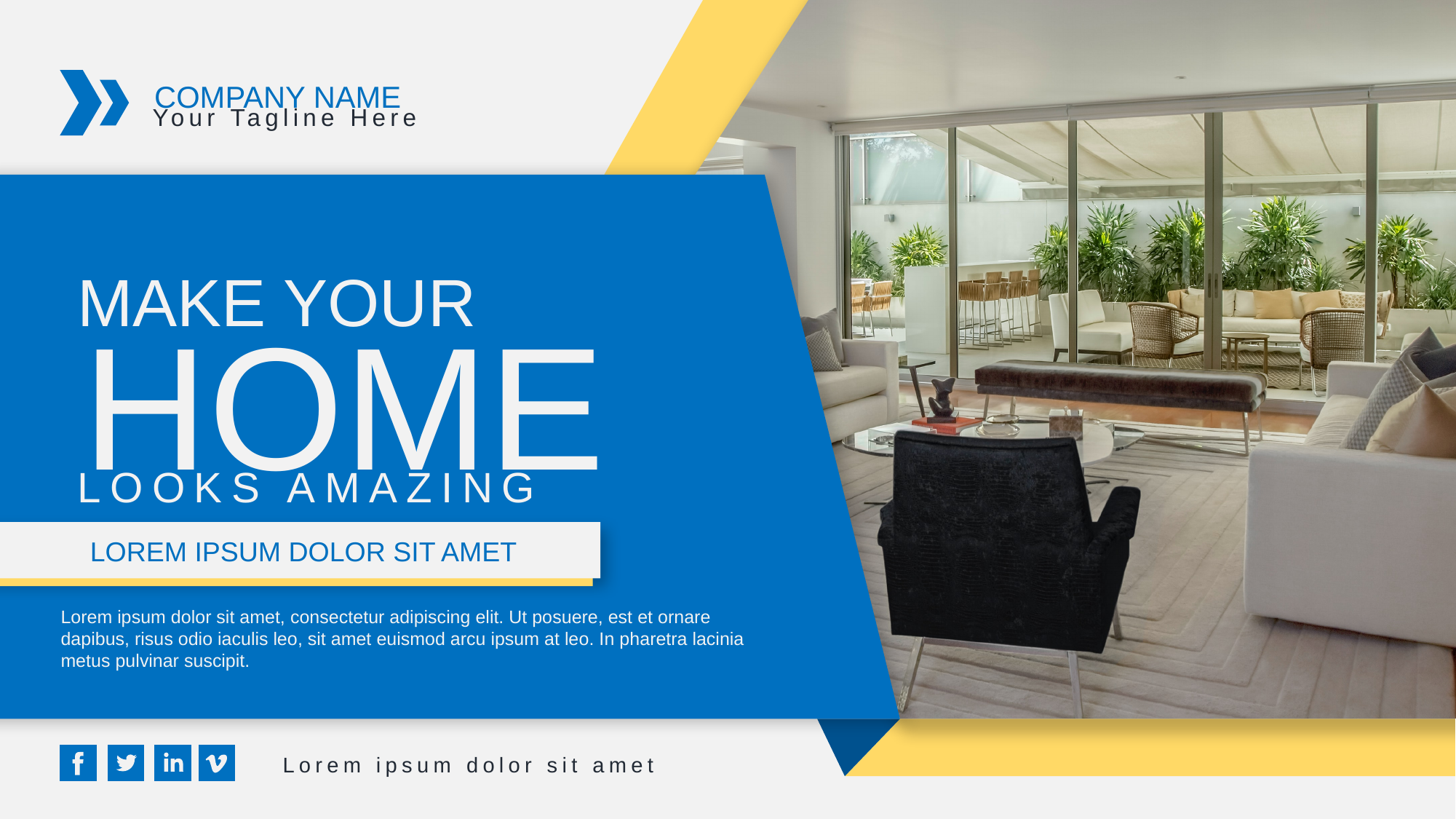

COMPANY NAME
Your Tagline Here

MAKE YOUR
HOME
LOOKS AMAZING

LOREM IPSUM DOLOR SIT AMET

Lorem ipsum dolor sit amet, consectetur adipiscing elit. Ut posuere, est et ornare dapibus, risus odio iaculis leo, sit amet euismod arcu ipsum at leo. In pharetra lacinia metus pulvinar suscipit.

Lorem ipsum dolor sit amet